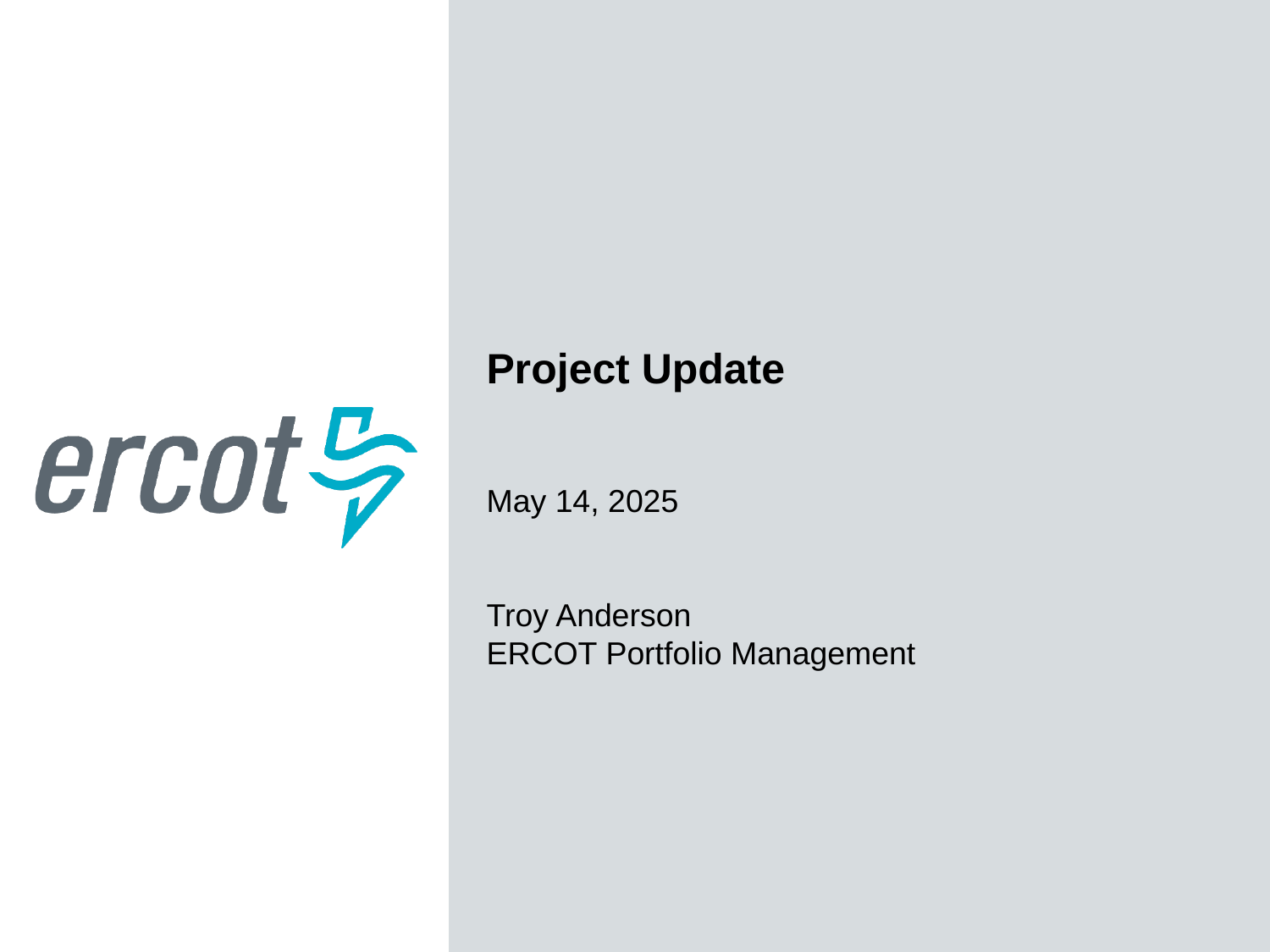

Project Update

May 14, 2025

Troy Anderson
ERCOT Portfolio Management